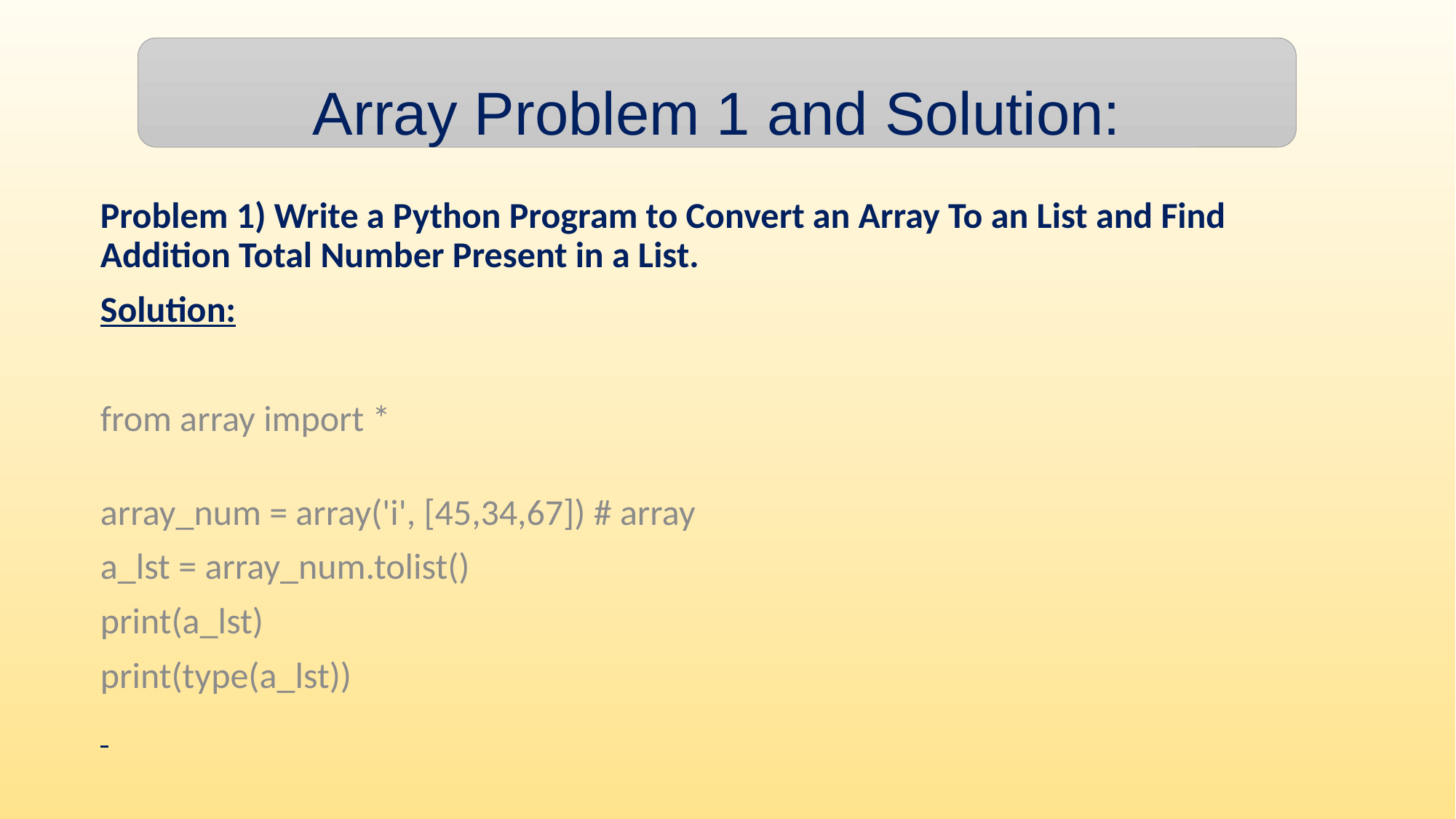

Array Problem 1 and Solution:
Problem 1) Write a Python Program to Convert an Array To an List and Find Addition Total Number Present in a List.
Solution:

from array import *
array_num = array('i', [45,34,67]) # array
a_lst = array_num.tolist()
print(a_lst)
print(type(a_lst))